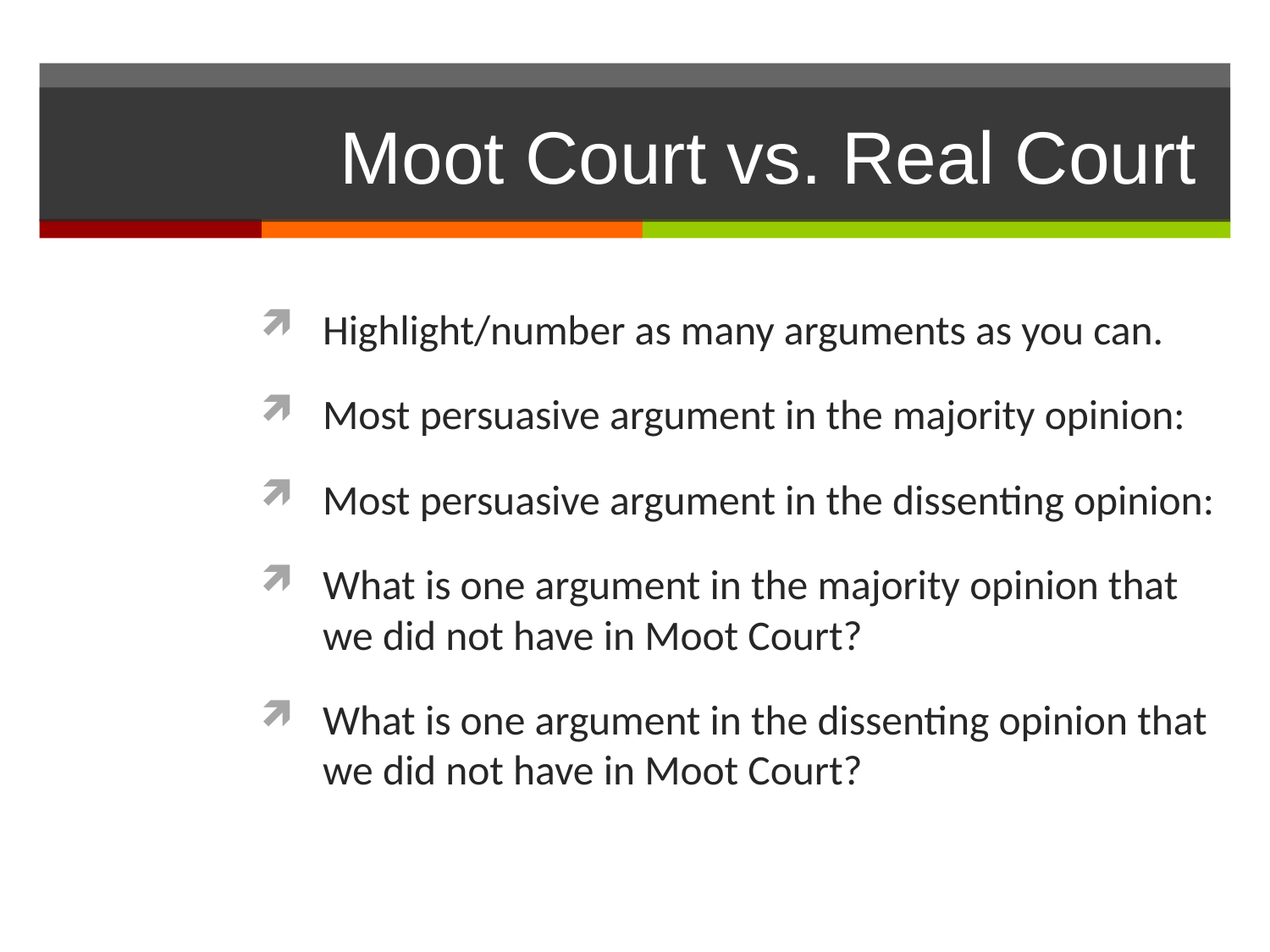

# Moot Court vs. Real Court
Highlight/number as many arguments as you can.
Most persuasive argument in the majority opinion:
Most persuasive argument in the dissenting opinion:
What is one argument in the majority opinion that we did not have in Moot Court?
What is one argument in the dissenting opinion that we did not have in Moot Court?